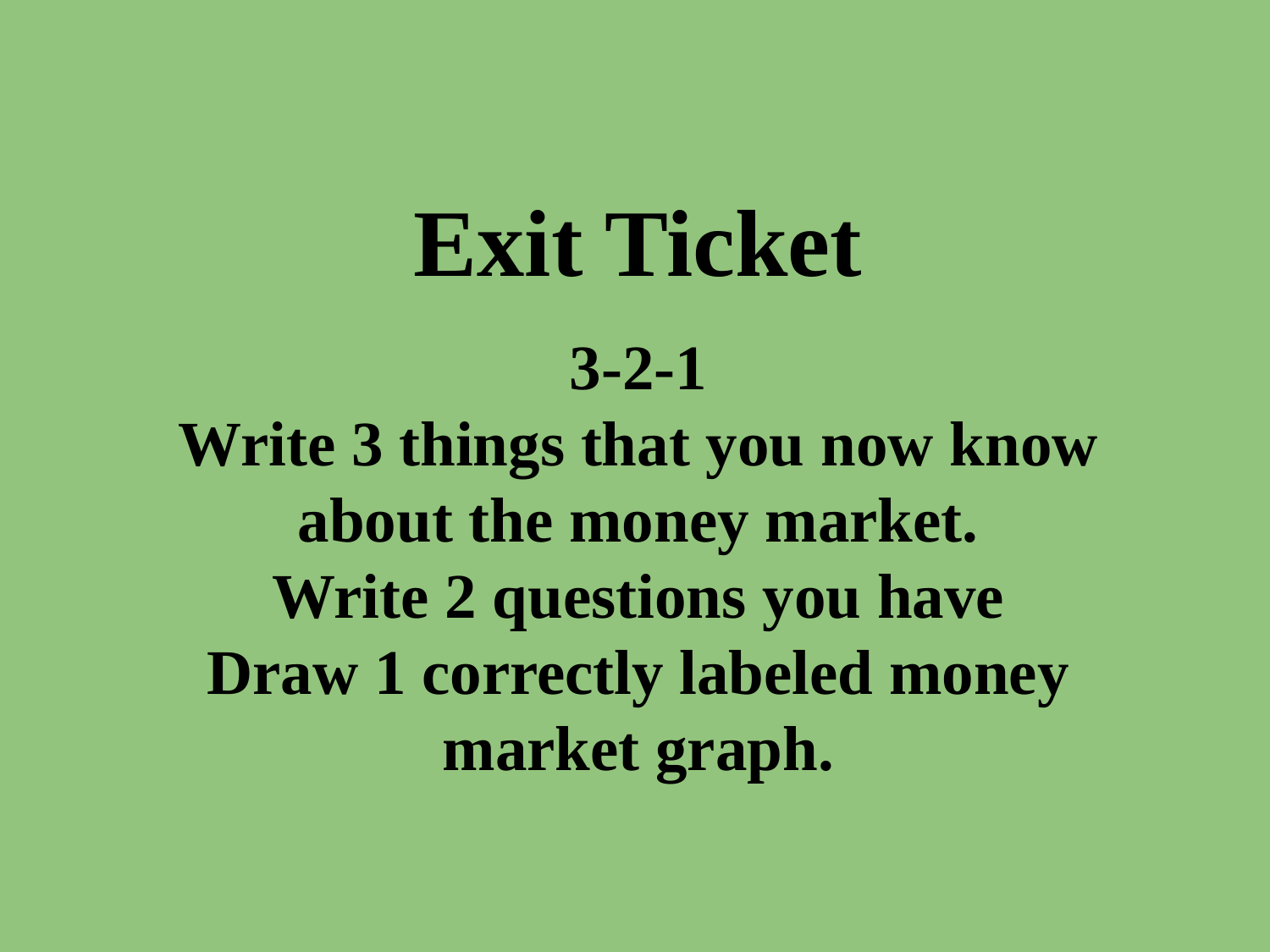

Exit Ticket
# 3-2-1
Write 3 things that you now know about the money market.
Write 2 questions you have
Draw 1 correctly labeled money market graph.